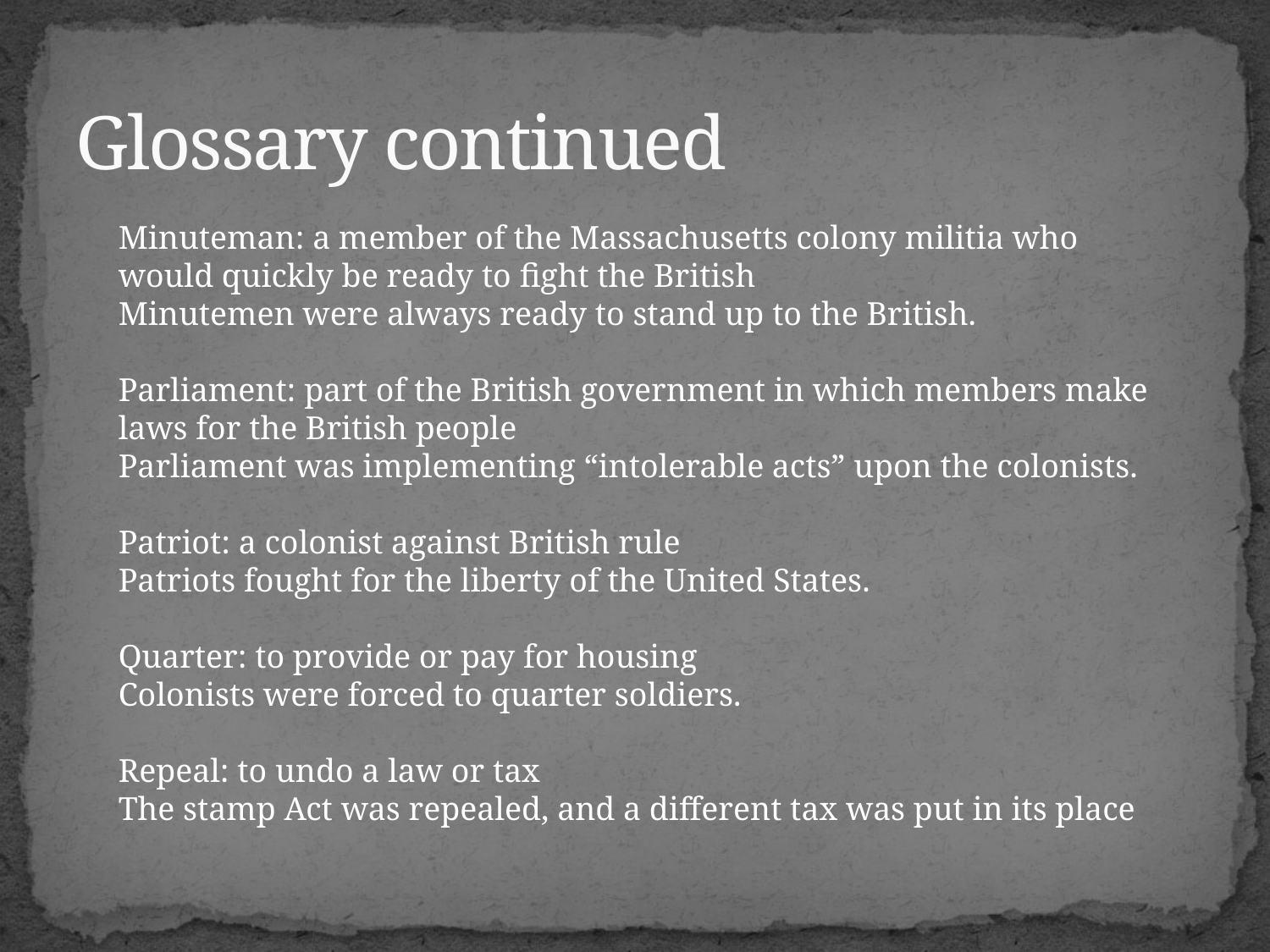

# Glossary continued
Minuteman: a member of the Massachusetts colony militia who would quickly be ready to fight the British
Minutemen were always ready to stand up to the British.

Parliament: part of the British government in which members make laws for the British people
Parliament was implementing “intolerable acts” upon the colonists.

Patriot: a colonist against British rule
Patriots fought for the liberty of the United States.

Quarter: to provide or pay for housing
Colonists were forced to quarter soldiers.

Repeal: to undo a law or tax
The stamp Act was repealed, and a different tax was put in its place